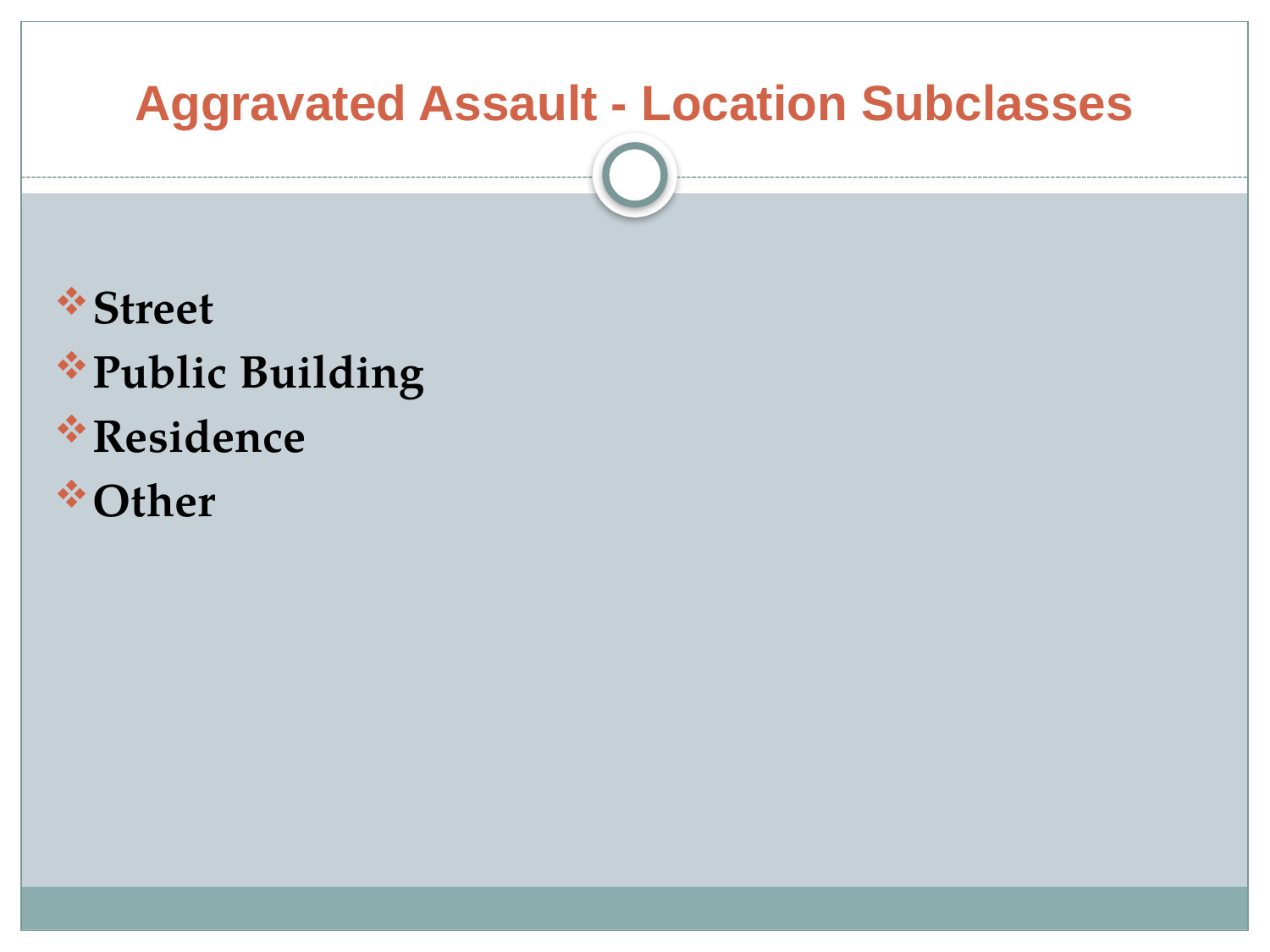

# Aggravated Assault - Location Subclasses

Street
Public Building
Residence
Other